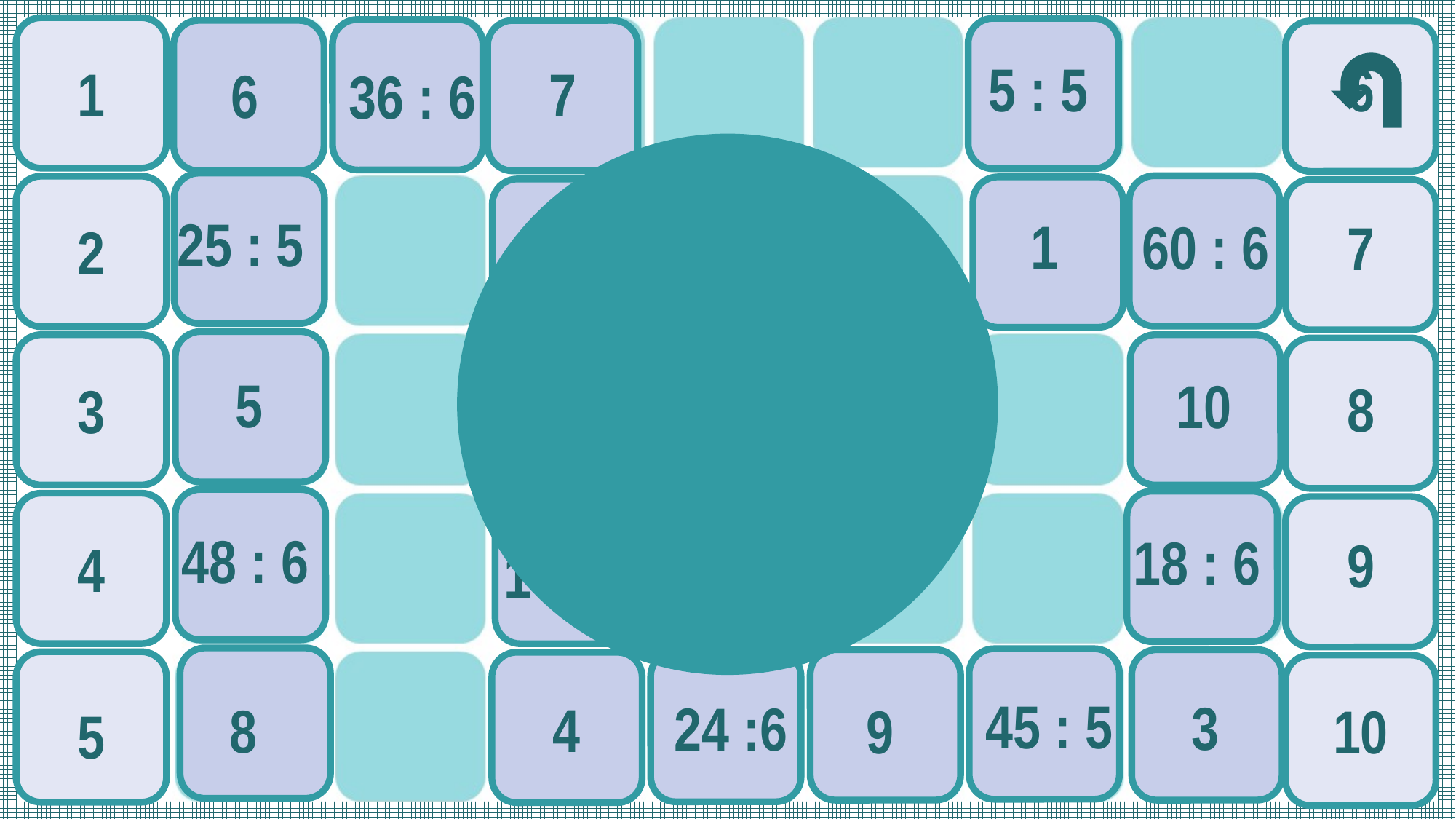

36 : 6

5 : 5

42 : 6

6
1
7
6

25 : 5

60 : 6

1
7
2

10 : 5

5
10
8
3
2

48 : 6

18 : 6

9
4

45 : 5

24 :6

3
4
8
9
10
5